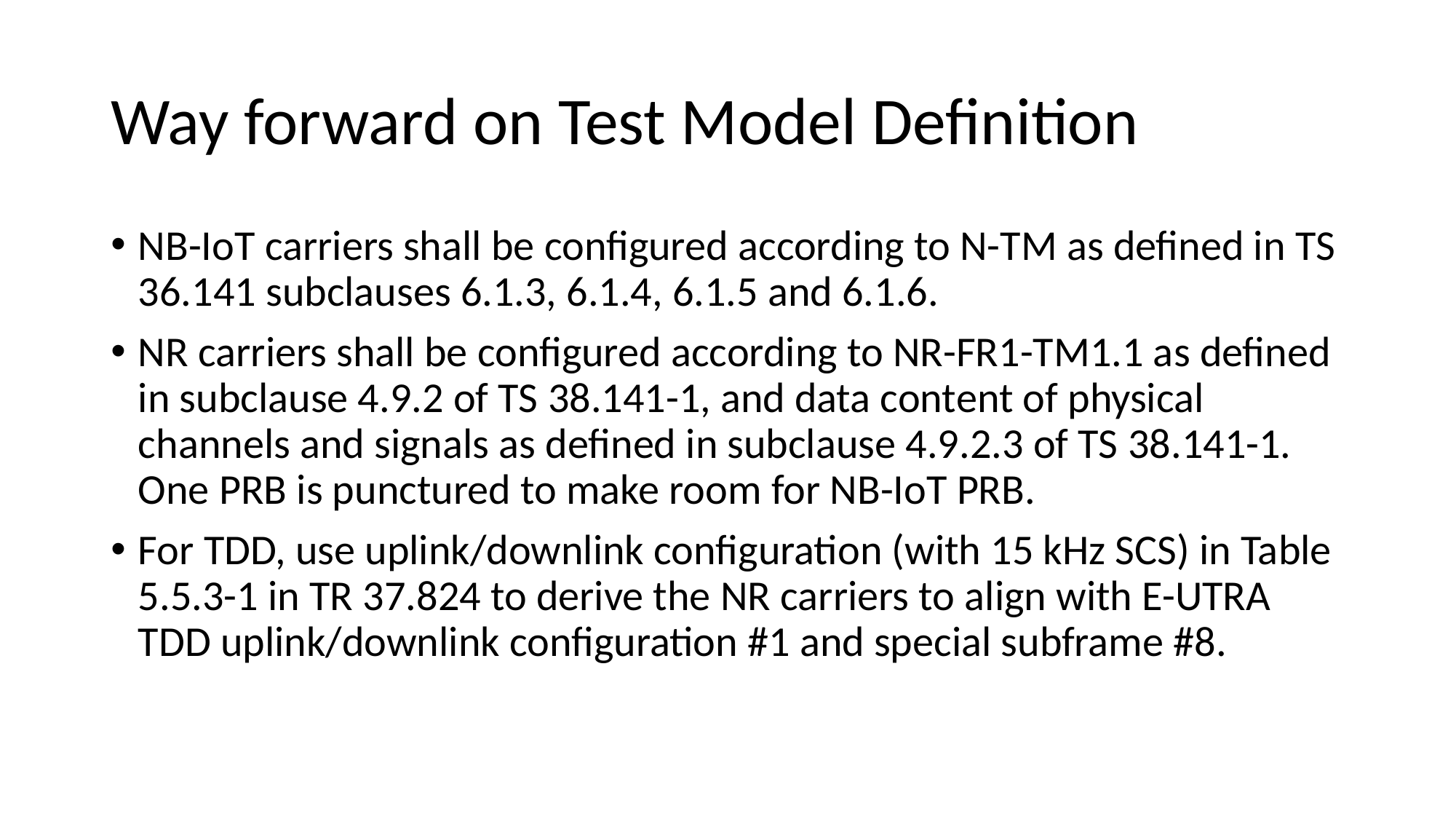

# Way forward on Test Model Definition
NB-IoT carriers shall be configured according to N-TM as defined in TS 36.141 subclauses 6.1.3, 6.1.4, 6.1.5 and 6.1.6.
NR carriers shall be configured according to NR-FR1-TM1.1 as defined in subclause 4.9.2 of TS 38.141-1, and data content of physical channels and signals as defined in subclause 4.9.2.3 of TS 38.141-1. One PRB is punctured to make room for NB-IoT PRB.
For TDD, use uplink/downlink configuration (with 15 kHz SCS) in Table 5.5.3-1 in TR 37.824 to derive the NR carriers to align with E-UTRA TDD uplink/downlink configuration #1 and special subframe #8.